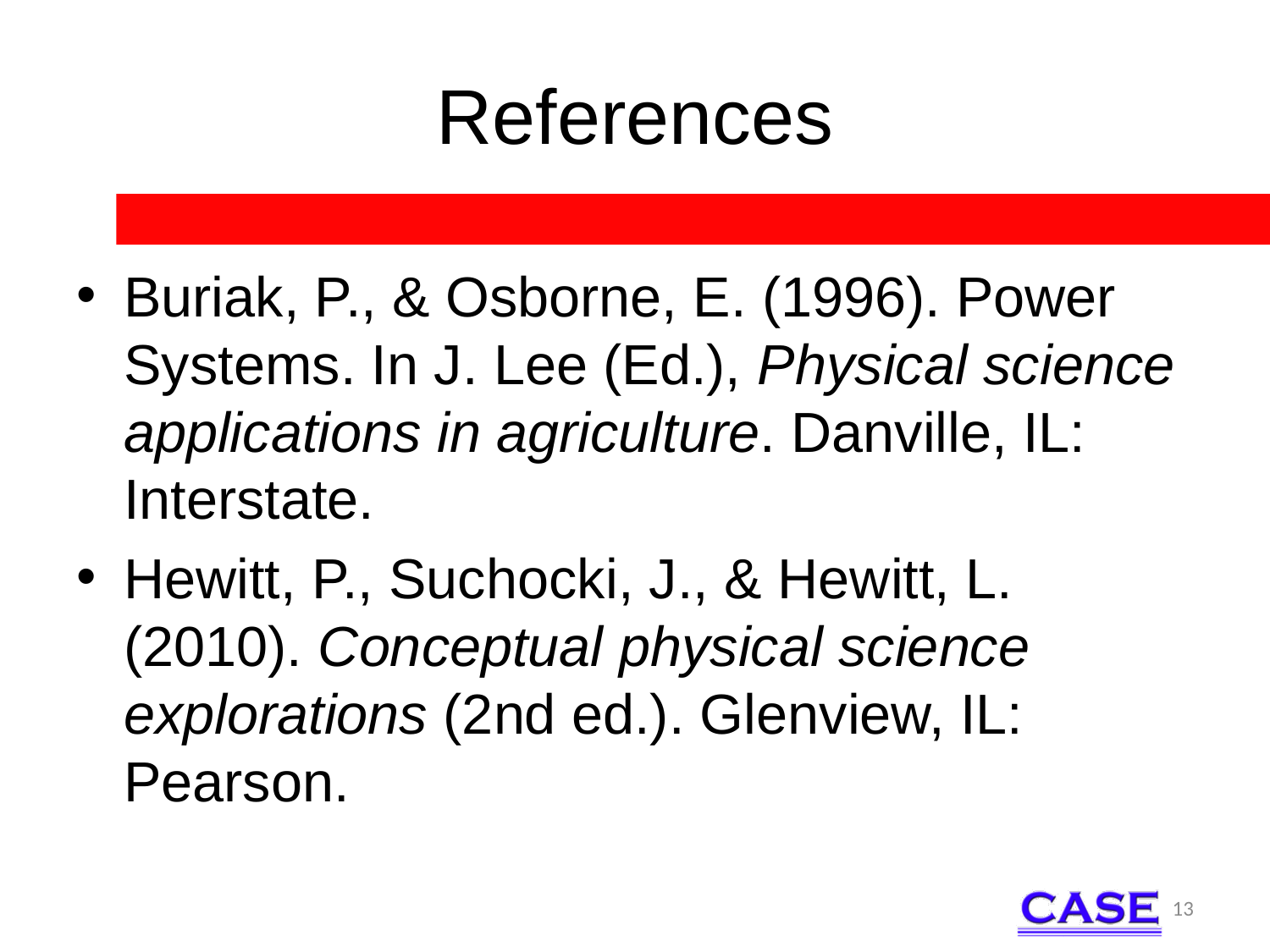

# References
Buriak, P., & Osborne, E. (1996). Power Systems. In J. Lee (Ed.), Physical science applications in agriculture. Danville, IL: Interstate.
Hewitt, P., Suchocki, J., & Hewitt, L. (2010). Conceptual physical science explorations (2nd ed.). Glenview, IL: Pearson.

13